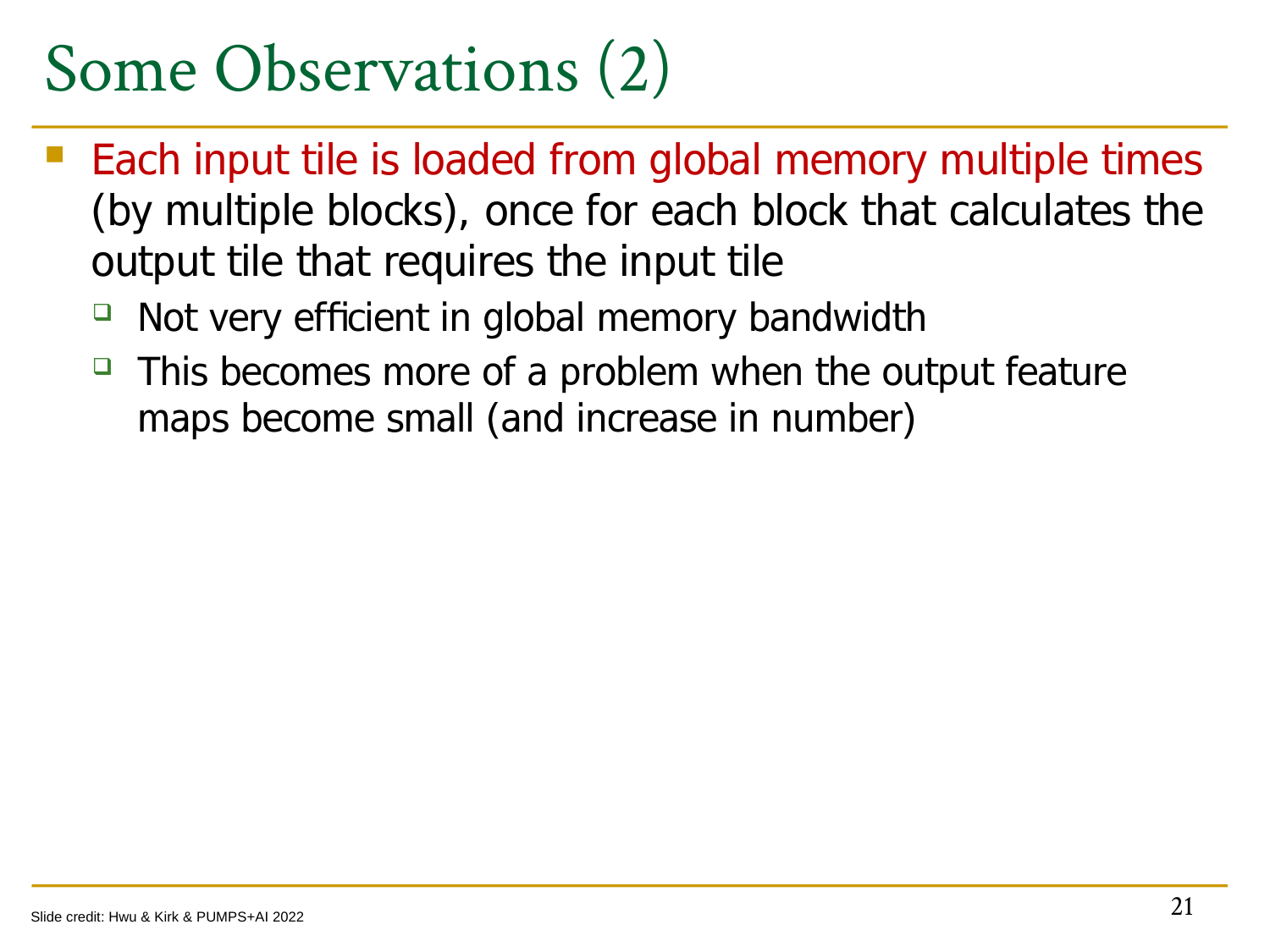

# Some Observations (2)
Each input tile is loaded from global memory multiple times (by multiple blocks), once for each block that calculates the output tile that requires the input tile
Not very efficient in global memory bandwidth
This becomes more of a problem when the output feature maps become small (and increase in number)
21
Slide credit: Hwu & Kirk & PUMPS+AI 2022